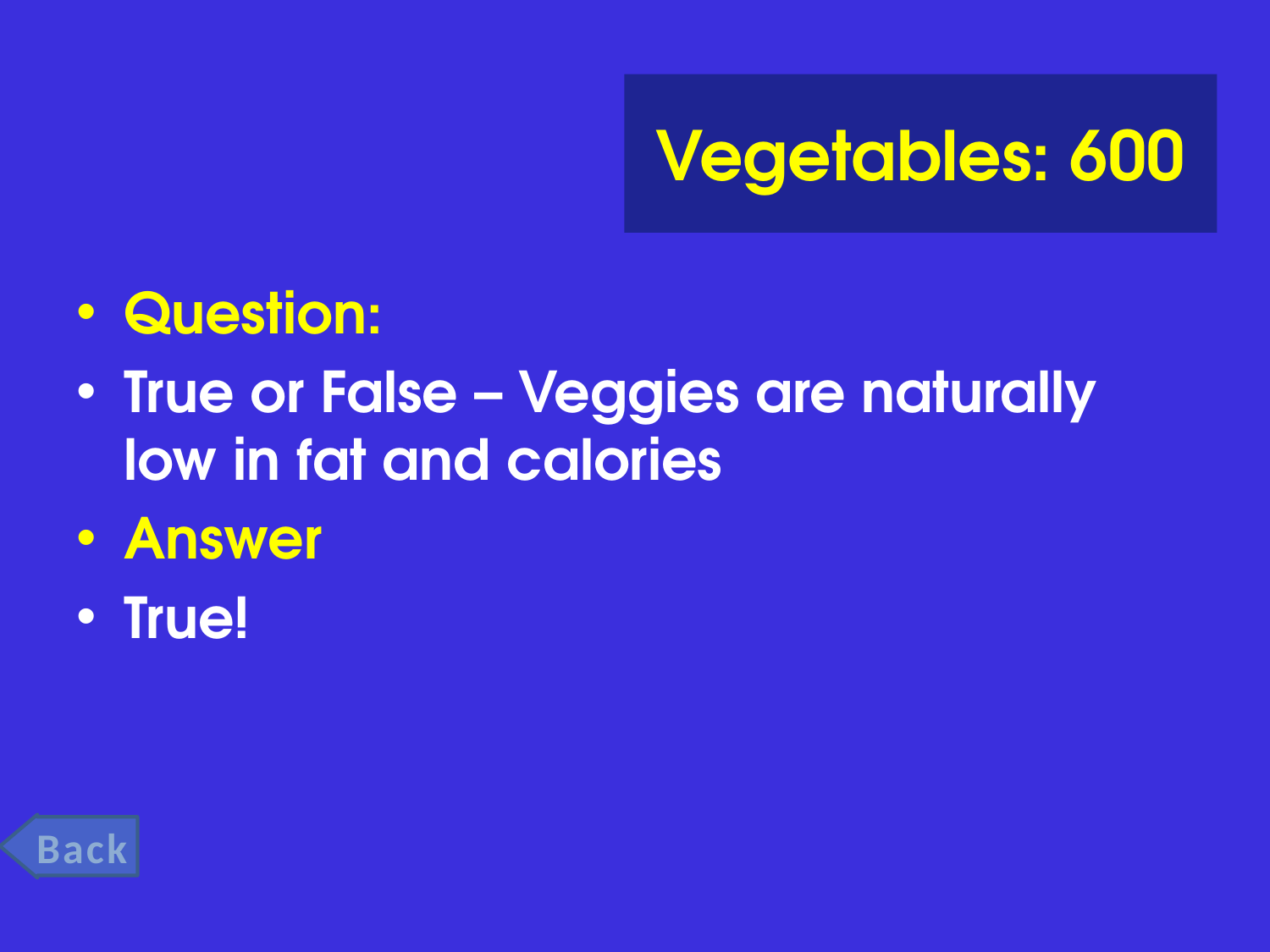

# Vegetables: 600

Question:
True or False – Veggies are naturally low in fat and calories
Answer
True!

Back